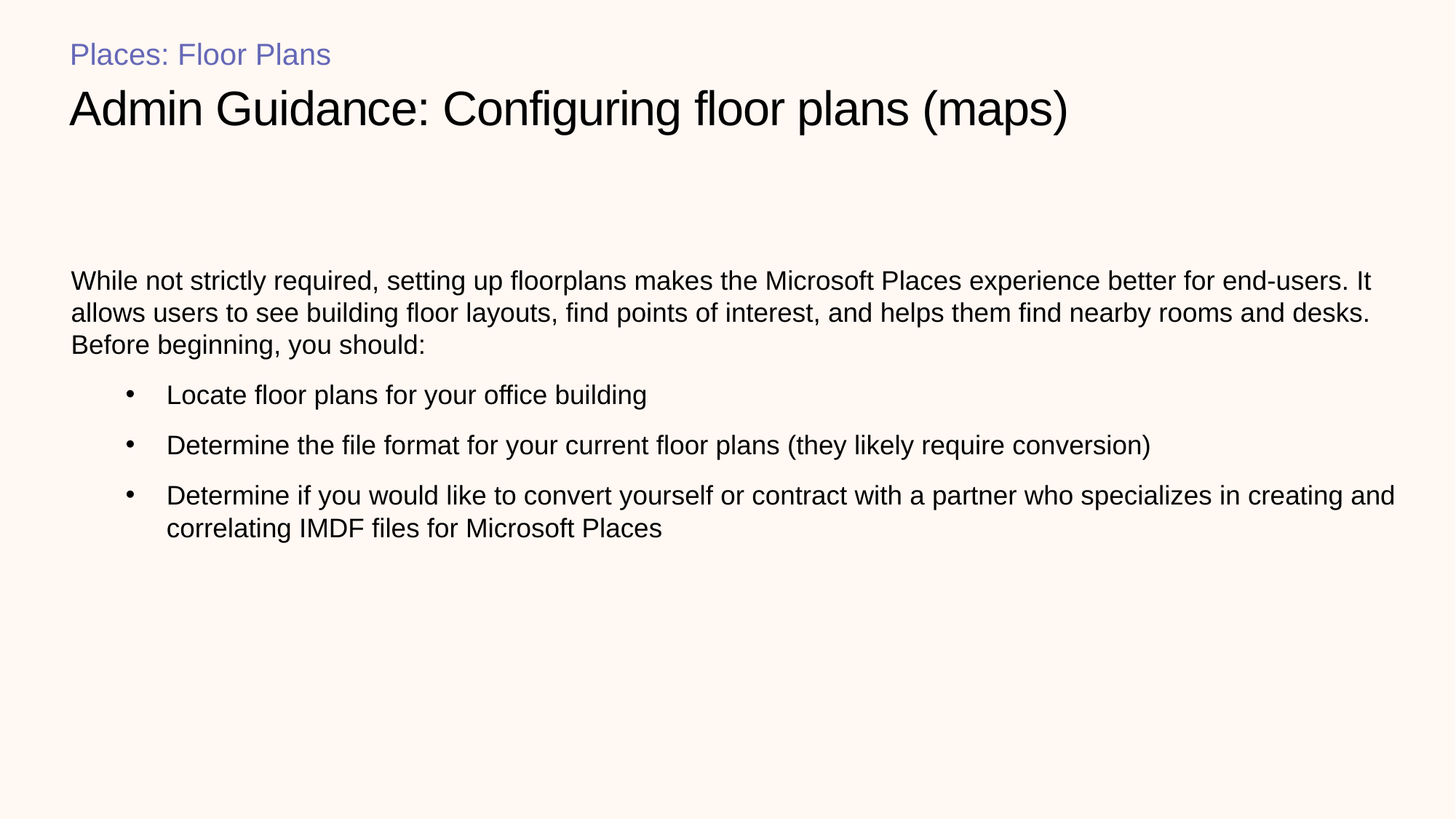

Places: Floor Plans
Admin Guidance: Configuring floor plans (maps)
While not strictly required, setting up floorplans makes the Microsoft Places experience better for end-users. It allows users to see building floor layouts, find points of interest, and helps them find nearby rooms and desks. Before beginning, you should:
Locate floor plans for your office building
Determine the file format for your current floor plans (they likely require conversion)
Determine if you would like to convert yourself or contract with a partner who specializes in creating and correlating IMDF files for Microsoft Places